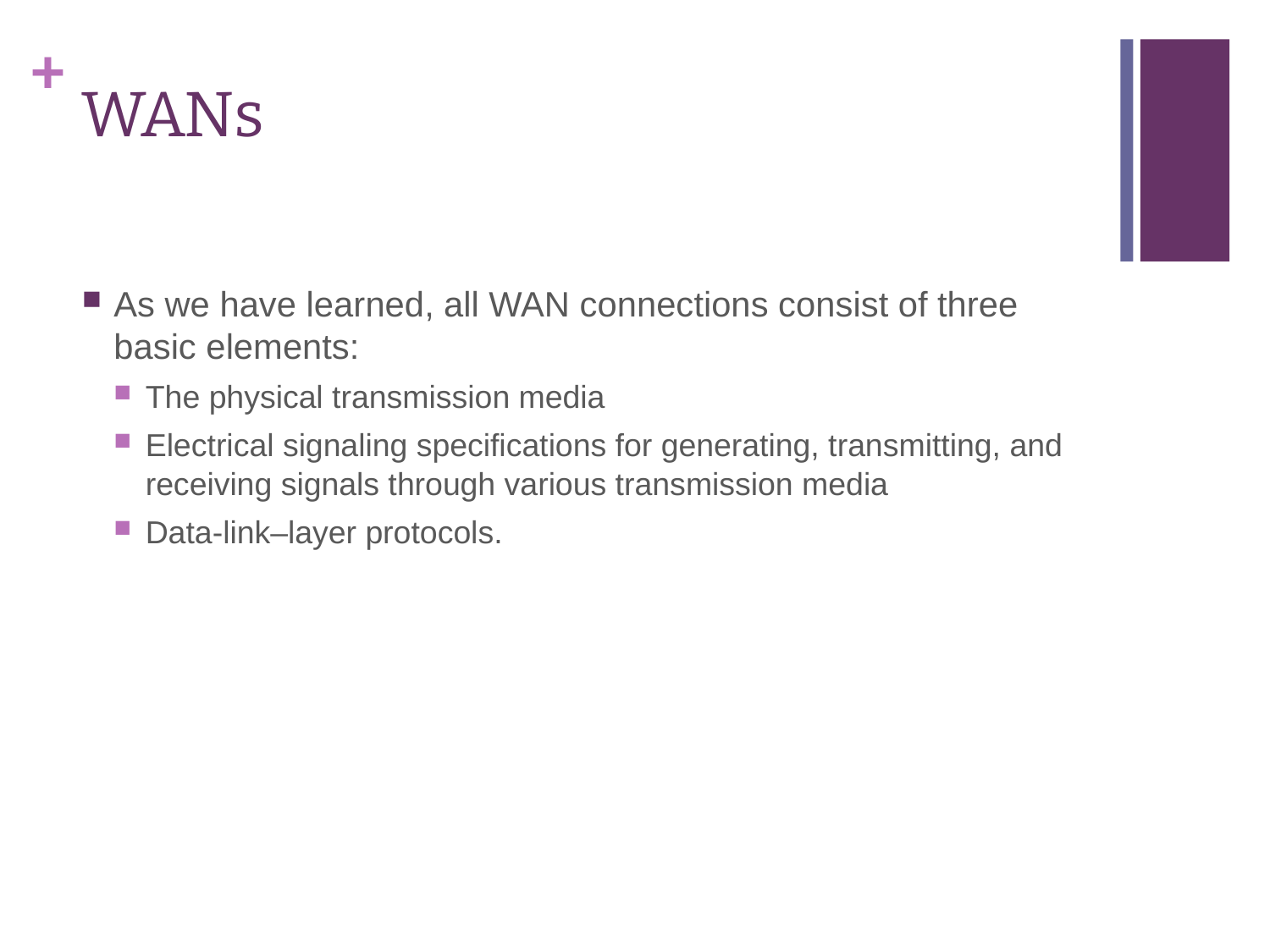

# WANs
As we have learned, all WAN connections consist of three basic elements:
The physical transmission media
Electrical signaling specifications for generating, transmitting, and receiving signals through various transmission media
Data-link–layer protocols.